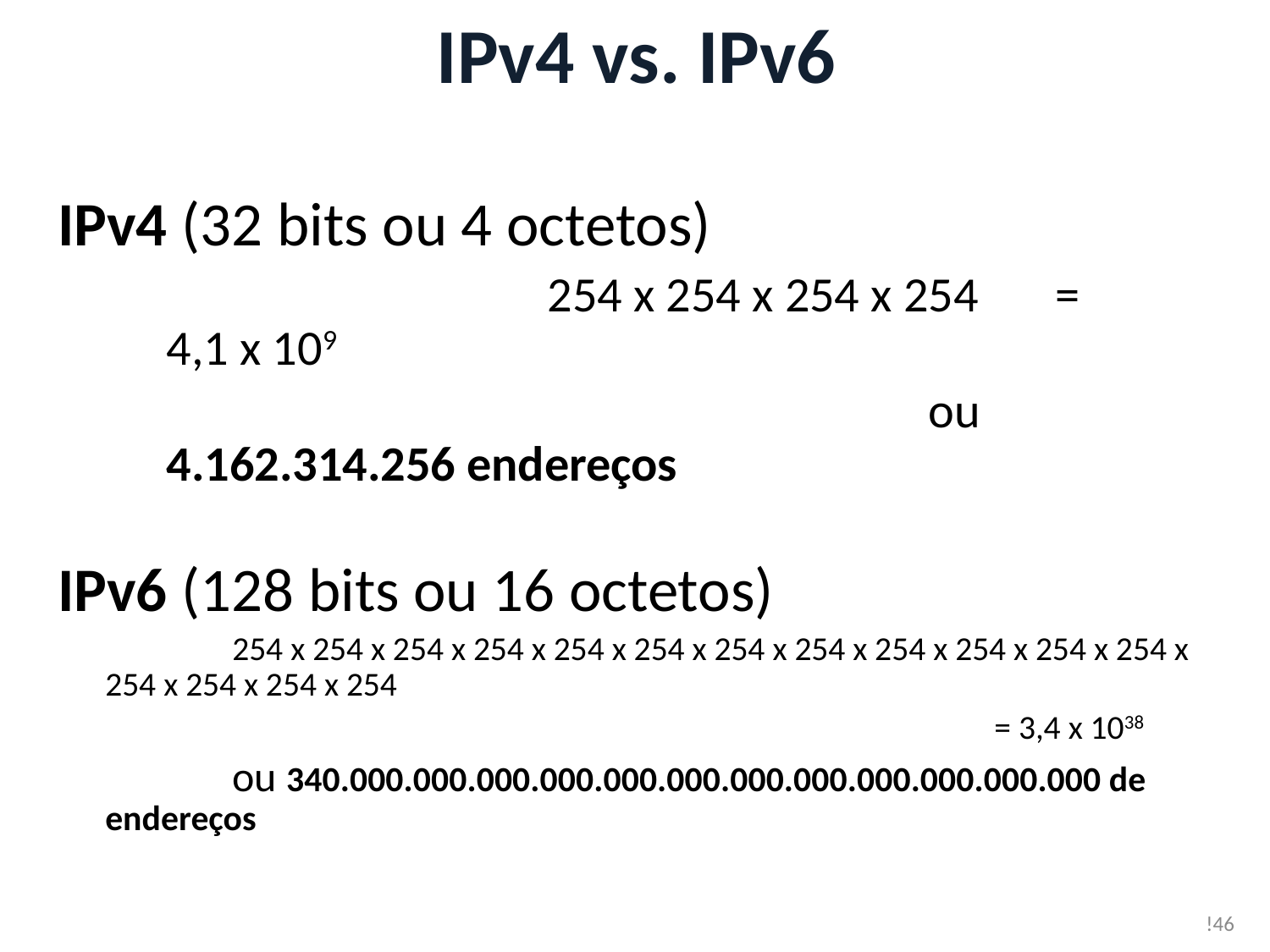

# IPv4 vs. IPv6
IPv4 (32 bits ou 4 octetos)
				254 x 254 x 254 x 254 	= 	4,1 x 109
							ou 4.162.314.256 endereços

IPv6 (128 bits ou 16 octetos)
		254 x 254 x 254 x 254 x 254 x 254 x 254 x 254 x 254 x 254 x 254 x 254 x 254 x 254 x 254 x 254
								= 3,4 x 1038
		ou 340.000.000.000.000.000.000.000.000.000.000.000.000 de endereços

!46